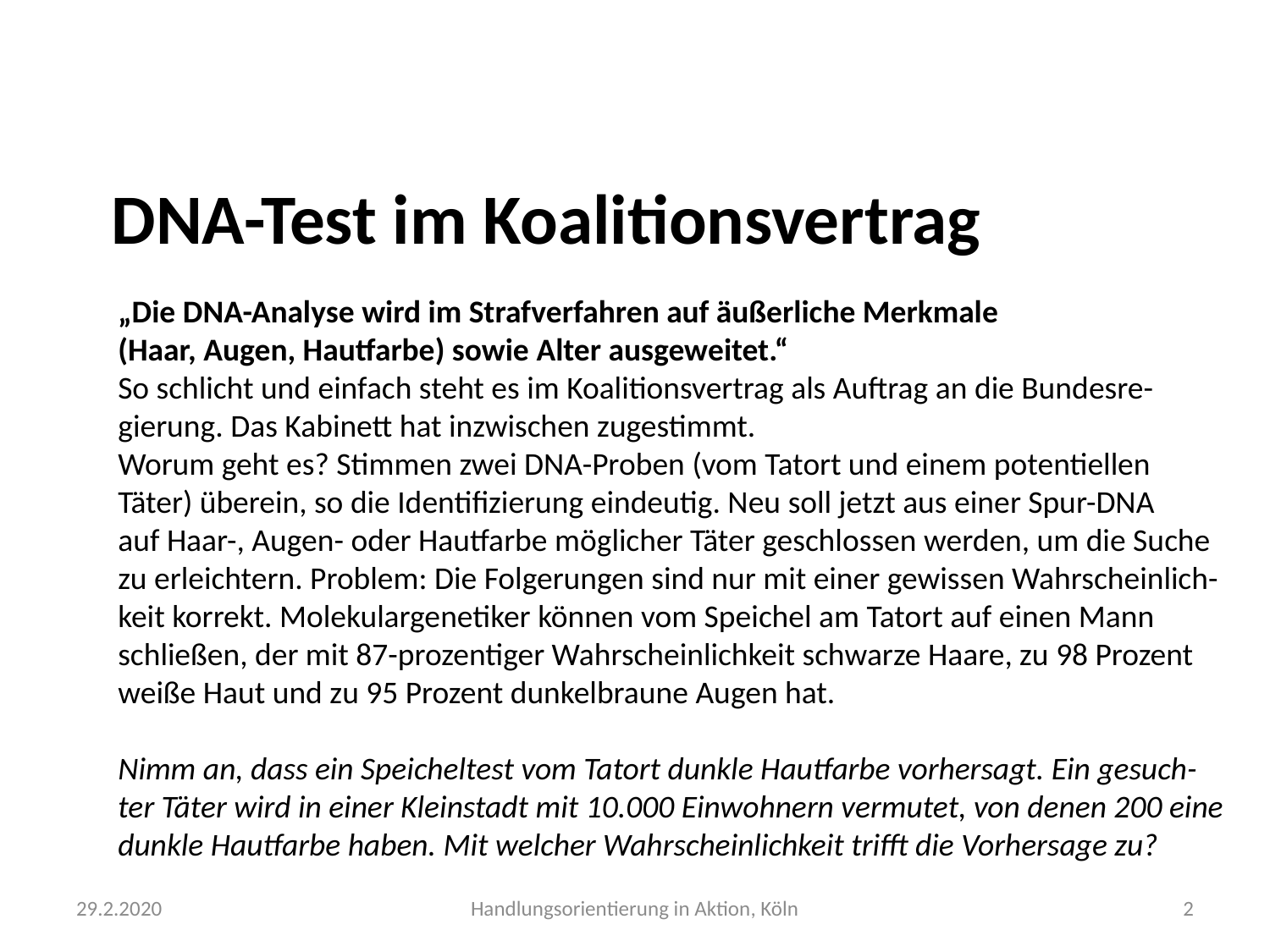

DNA-Test im Koalitionsvertrag

„Die DNA-Analyse wird im Strafverfahren auf äußerliche Merkmale
(Haar, Augen, Hautfarbe) sowie Alter ausgeweitet.“
So schlicht und einfach steht es im Koalitionsvertrag als Auftrag an die Bundesre-
gierung. Das Kabinett hat inzwischen zugestimmt.
Worum geht es? Stimmen zwei DNA-Proben (vom Tatort und einem potentiellen
Täter) überein, so die Identifizierung eindeutig. Neu soll jetzt aus einer Spur-DNA
auf Haar-, Augen- oder Hautfarbe möglicher Täter geschlossen werden, um die Suche
zu erleichtern. Problem: Die Folgerungen sind nur mit einer gewissen Wahrscheinlich-
keit korrekt. Molekulargenetiker können vom Speichel am Tatort auf einen Mann
schließen, der mit 87-prozentiger Wahrscheinlichkeit schwarze Haare, zu 98 Prozent
weiße Haut und zu 95 Prozent dunkelbraune Augen hat.

Nimm an, dass ein Speicheltest vom Tatort dunkle Hautfarbe vorhersagt. Ein gesuch-
ter Täter wird in einer Kleinstadt mit 10.000 Einwohnern vermutet, von denen 200 eine
dunkle Hautfarbe haben. Mit welcher Wahrscheinlichkeit trifft die Vorhersage zu?

29.2.2020
Handlungsorientierung in Aktion, Köln
2